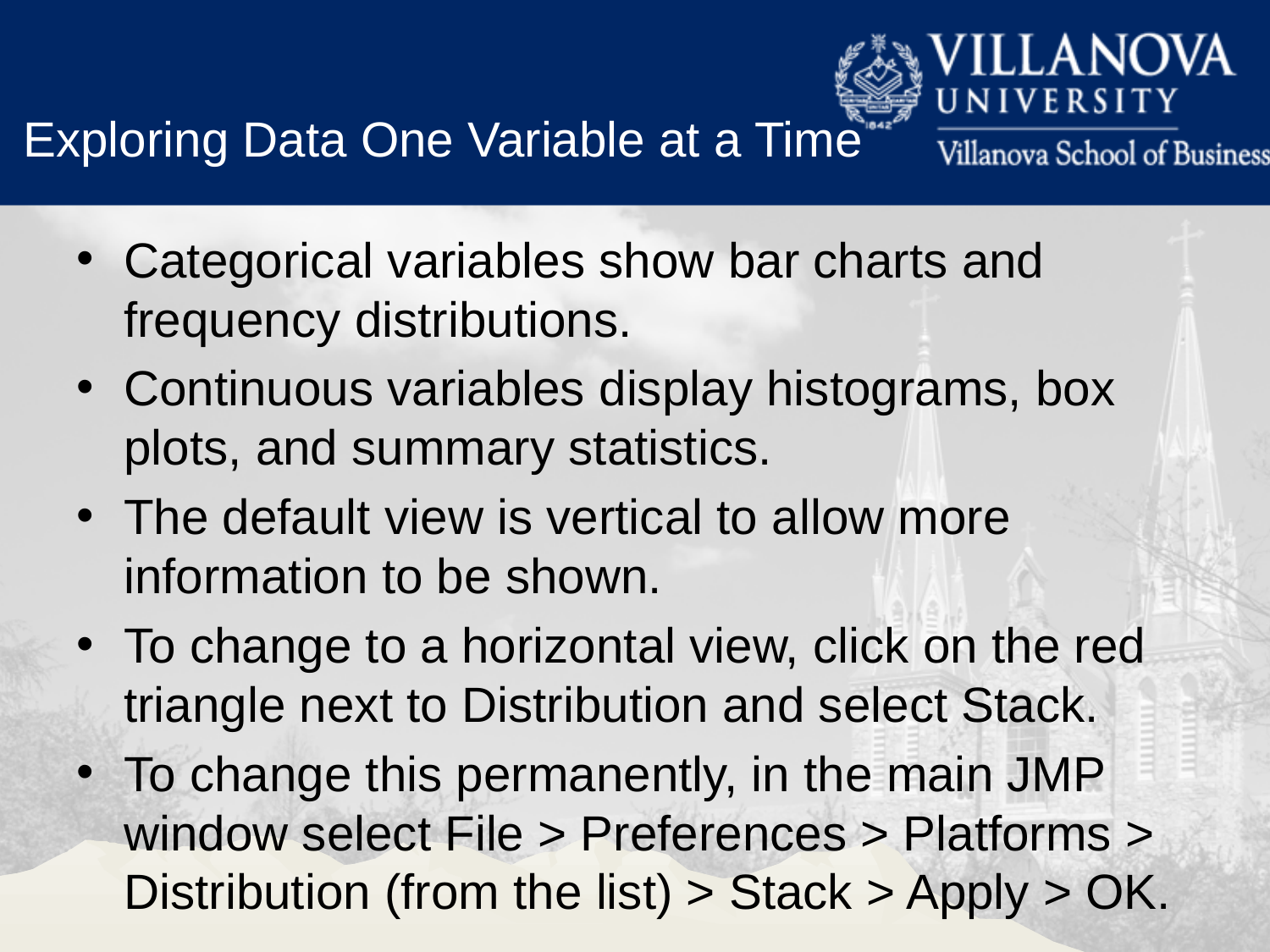

Exploring Data One Variable at a Time
Categorical variables show bar charts and frequency distributions.
Continuous variables display histograms, box plots, and summary statistics.
The default view is vertical to allow more information to be shown.
To change to a horizontal view, click on the red triangle next to Distribution and select Stack.
To change this permanently, in the main JMP window select File > Preferences > Platforms > Distribution (from the list) > Stack > Apply > OK.